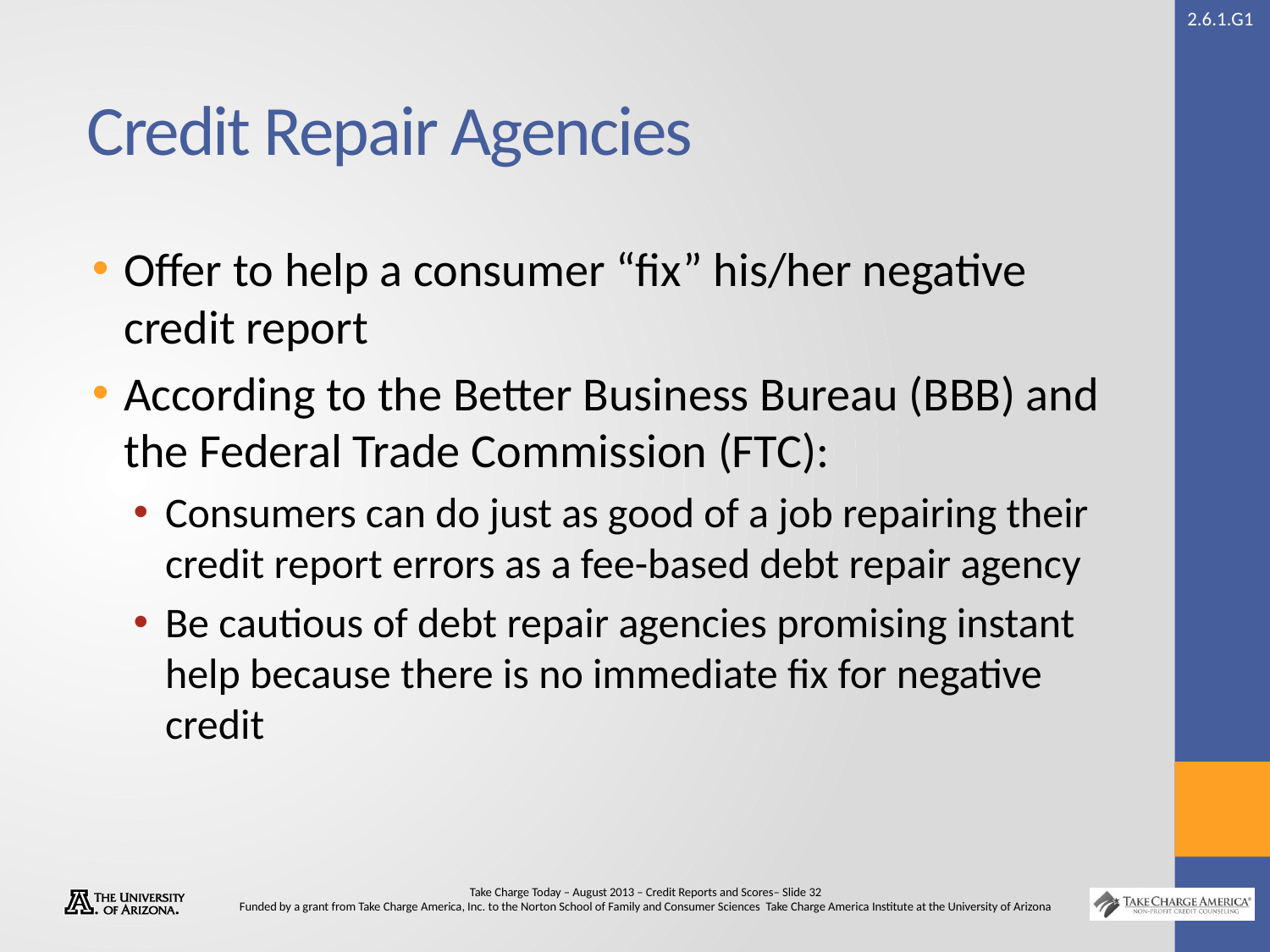

# Credit Repair Agencies
Offer to help a consumer “fix” his/her negative credit report
According to the Better Business Bureau (BBB) and the Federal Trade Commission (FTC):
Consumers can do just as good of a job repairing their credit report errors as a fee-based debt repair agency
Be cautious of debt repair agencies promising instant help because there is no immediate fix for negative credit